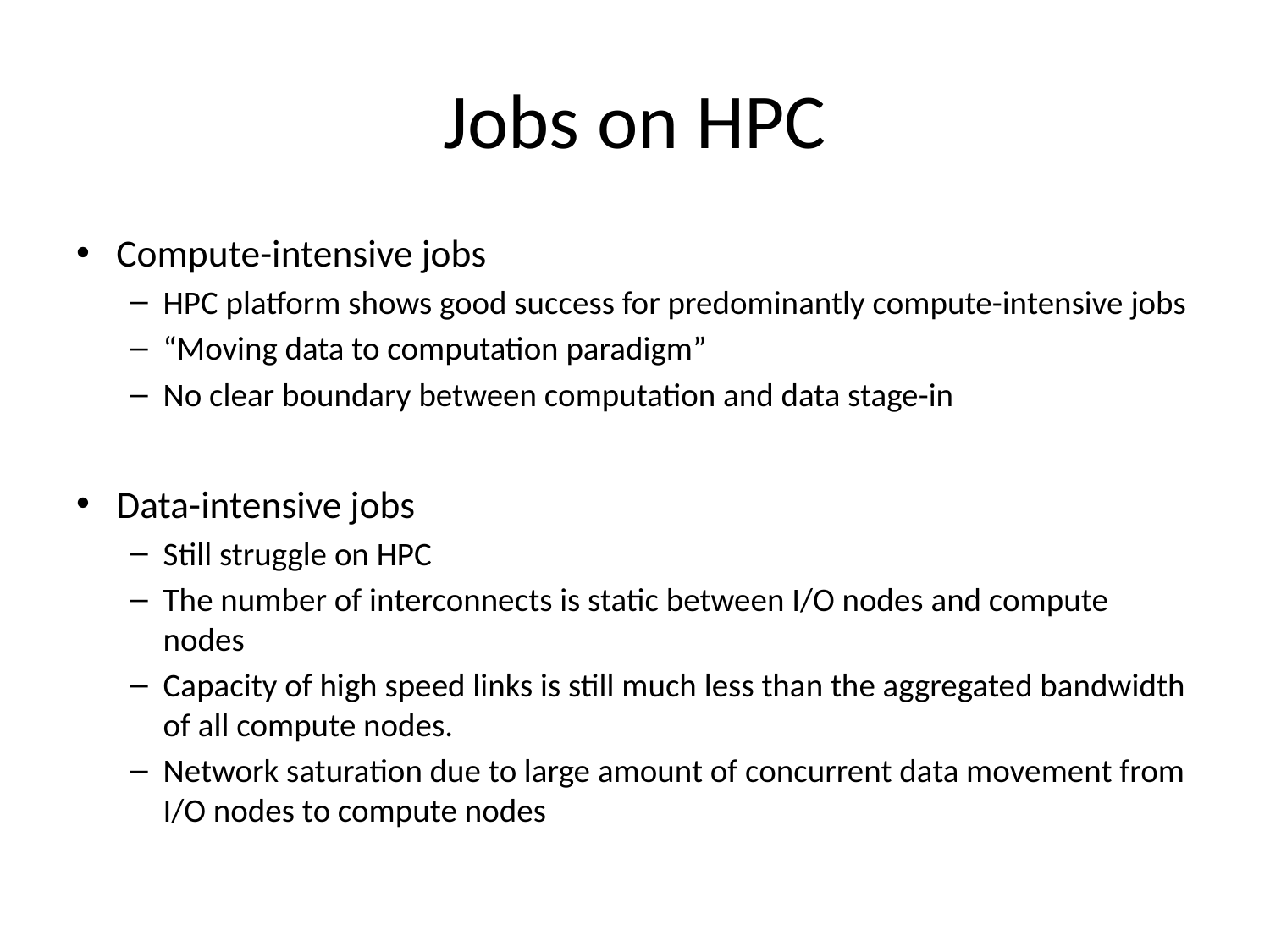

# Jobs on HPC
Compute-intensive jobs
HPC platform shows good success for predominantly compute-intensive jobs
“Moving data to computation paradigm”
No clear boundary between computation and data stage-in

Data-intensive jobs
Still struggle on HPC
The number of interconnects is static between I/O nodes and compute nodes
Capacity of high speed links is still much less than the aggregated bandwidth of all compute nodes.
Network saturation due to large amount of concurrent data movement from I/O nodes to compute nodes